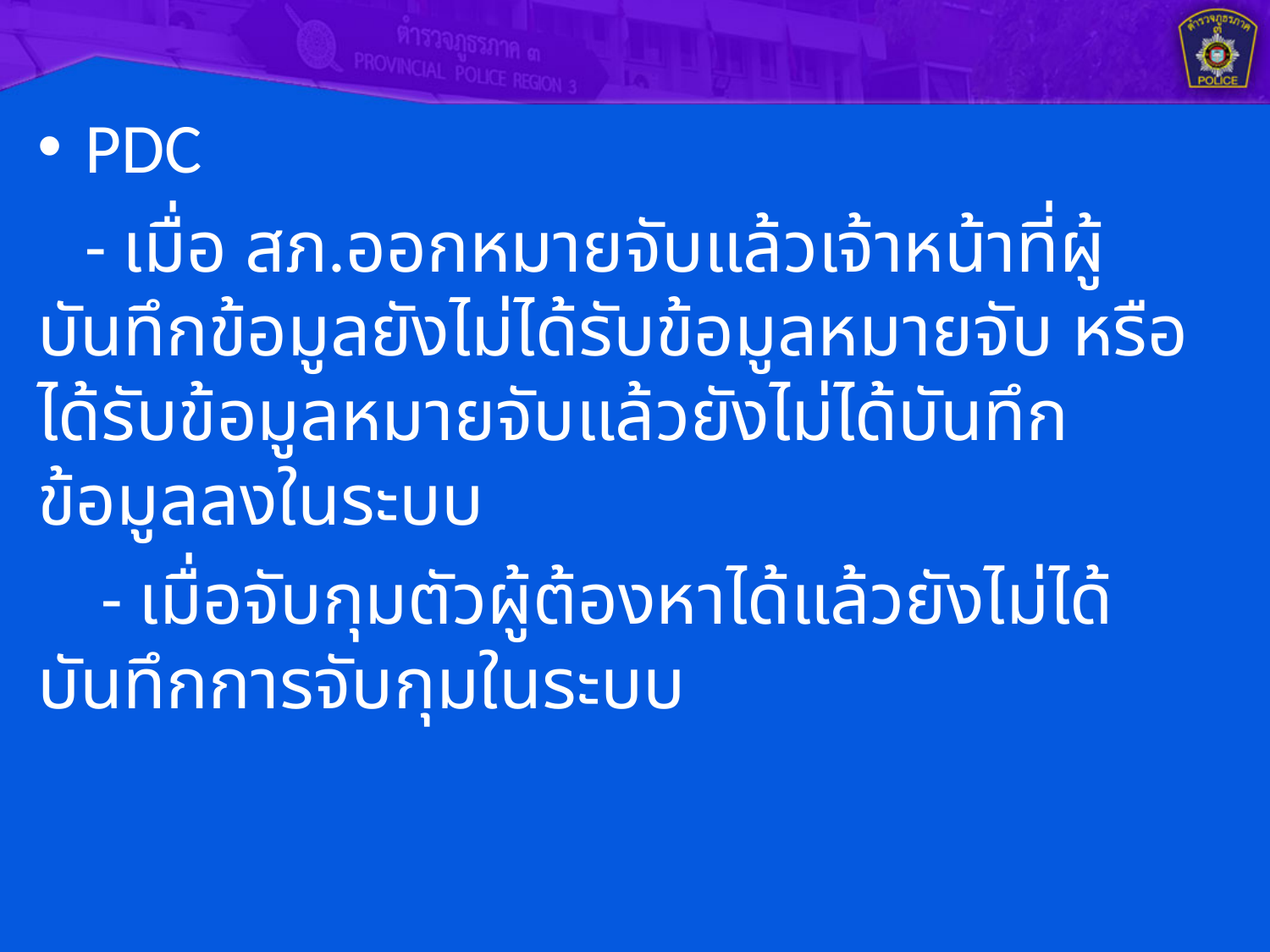

PDC
   - เมื่อ สภ.ออกหมายจับแล้วเจ้าหน้าที่ผู้บันทึกข้อมูลยังไม่ได้รับข้อมูลหมายจับ หรือได้รับข้อมูลหมายจับแล้วยังไม่ได้บันทึกข้อมูลลงในระบบ
    - เมื่อจับกุมตัวผู้ต้องหาได้แล้วยังไม่ได้บันทึกการจับกุมในระบบ